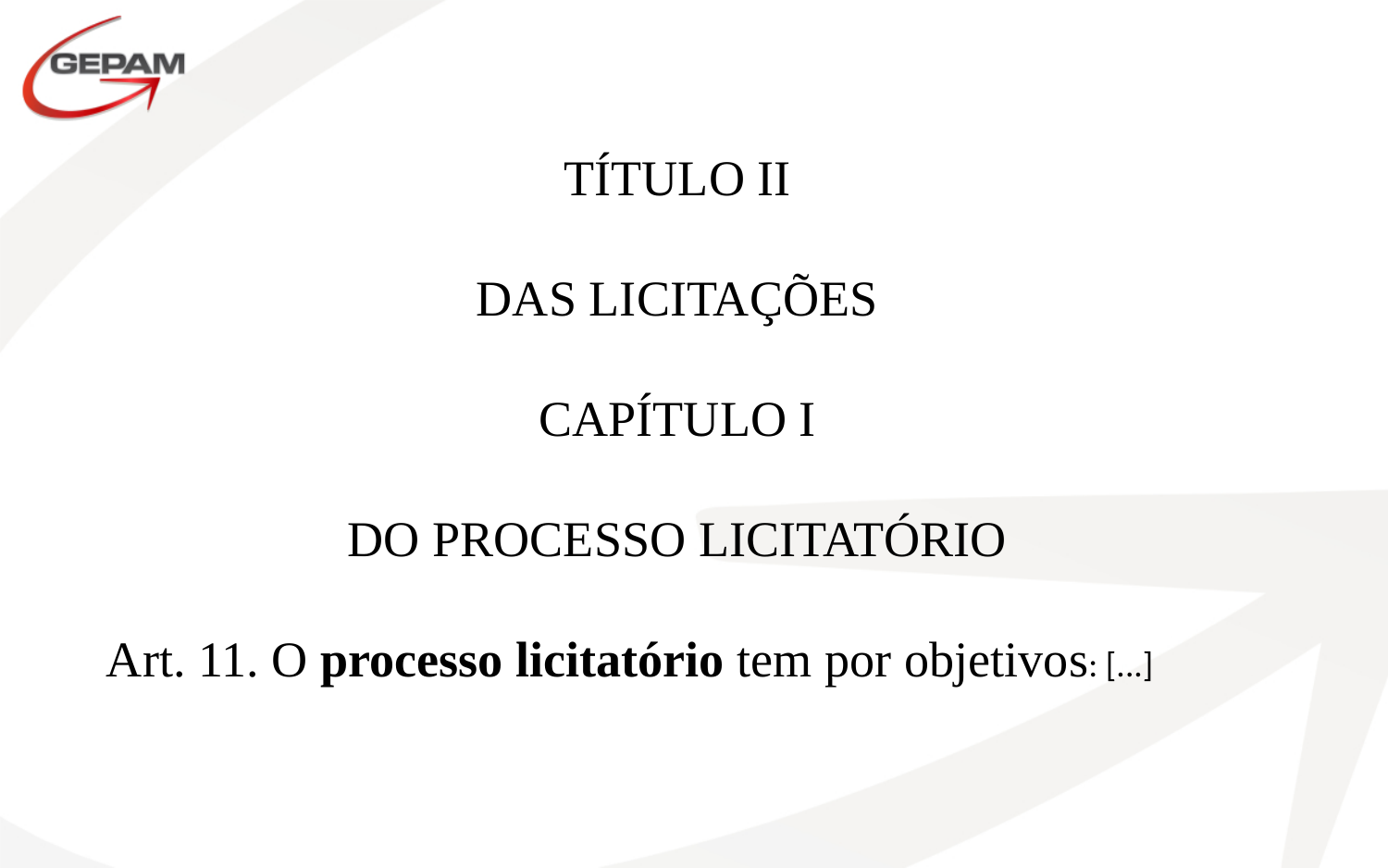

TÍTULO II

DAS LICITAÇÕES

CAPÍTULO I

DO PROCESSO LICITATÓRIO

Art. 11. O processo licitatório tem por objetivos: [...]